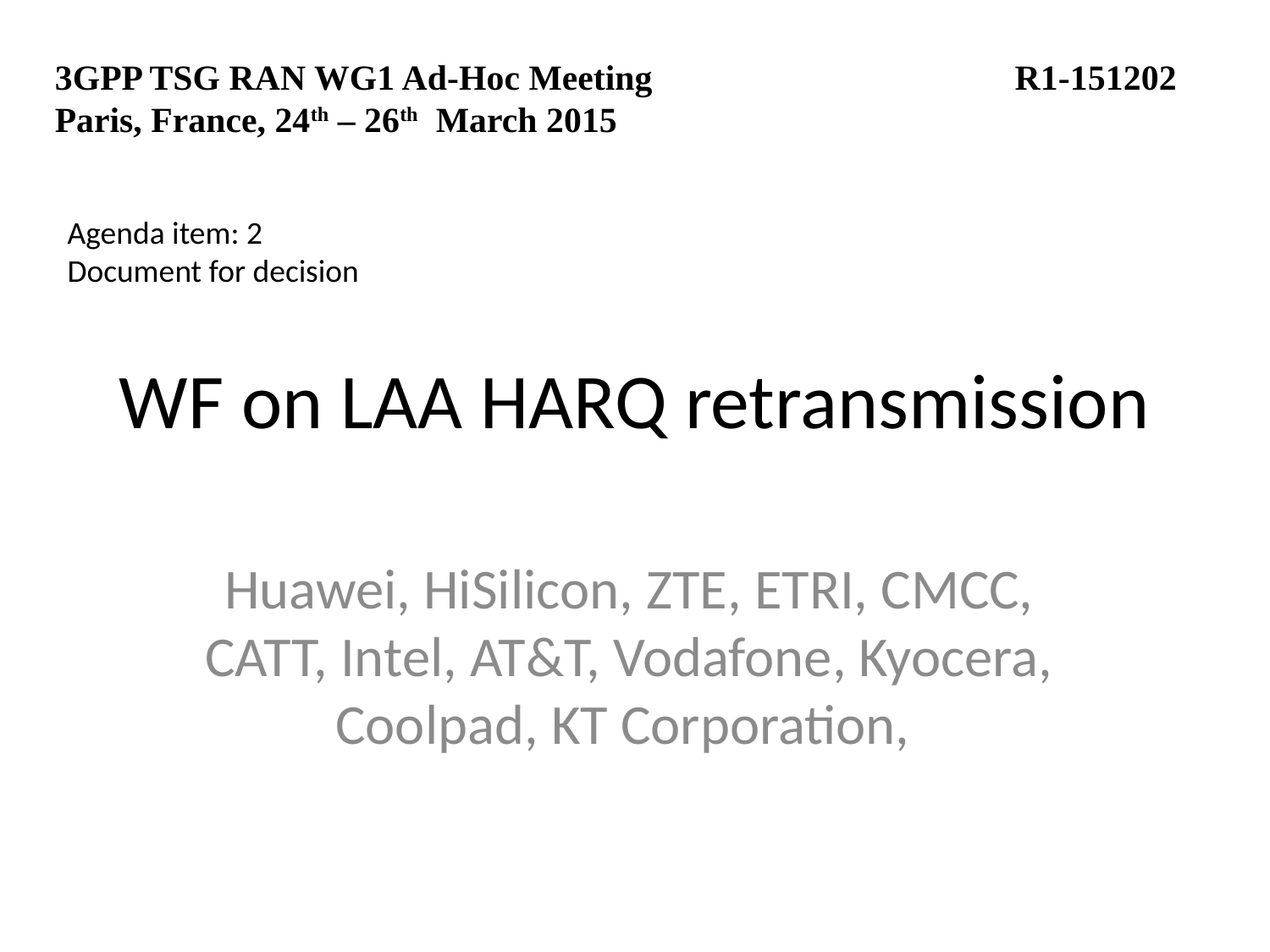

3GPP TSG RAN WG1 Ad-Hoc Meeting			        R1-151202
Paris, France, 24th – 26th  March 2015
Agenda item: 2
Document for decision
# WF on LAA HARQ retransmission
Huawei, HiSilicon, ZTE, ETRI, CMCC, CATT, Intel, AT&T, Vodafone, Kyocera, Coolpad, KT Corporation,